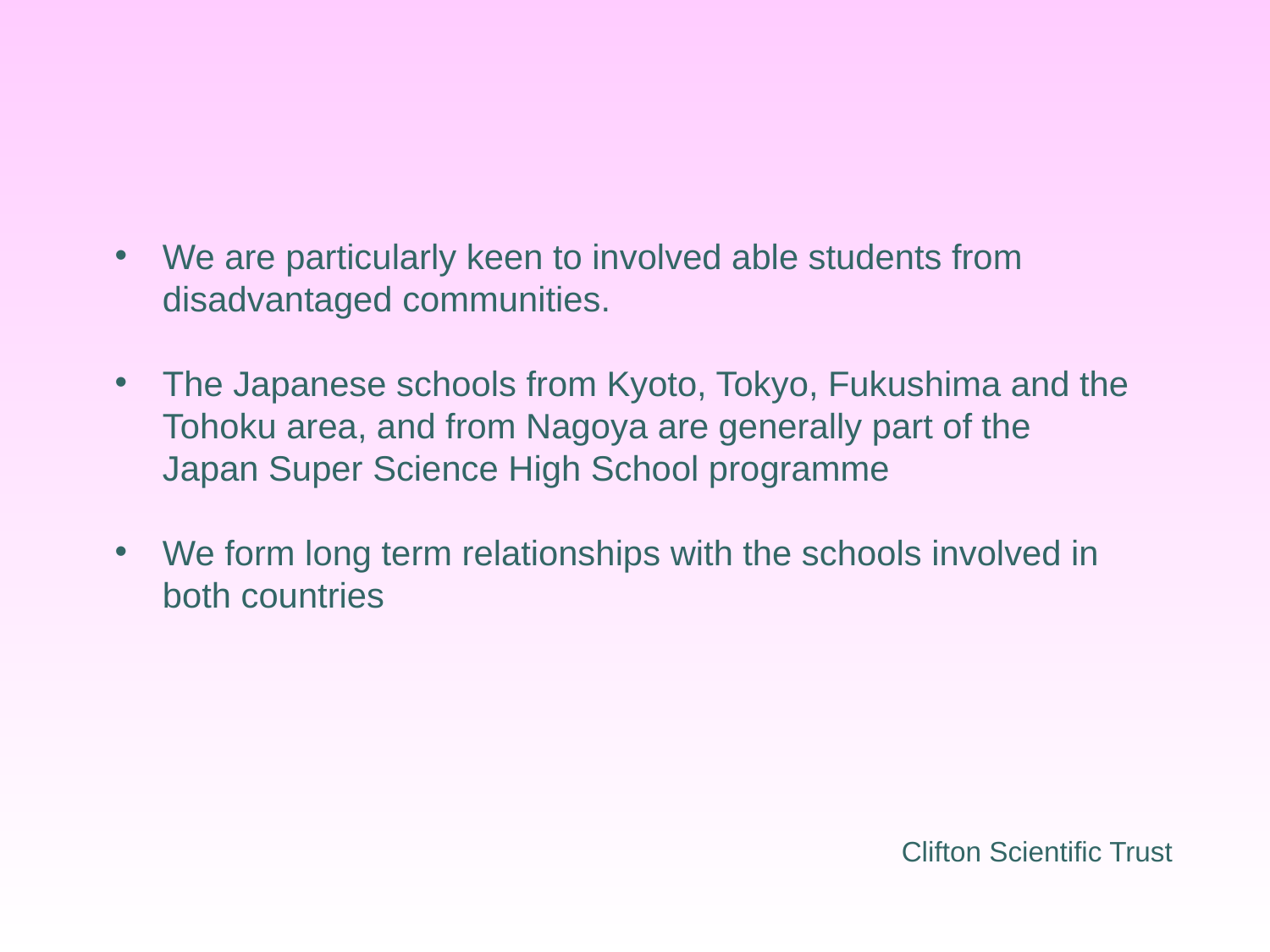

We are particularly keen to involved able students from disadvantaged communities.

The Japanese schools from Kyoto, Tokyo, Fukushima and the Tohoku area, and from Nagoya are generally part of the Japan Super Science High School programme

We form long term relationships with the schools involved in both countries
Clifton Scientific Trust